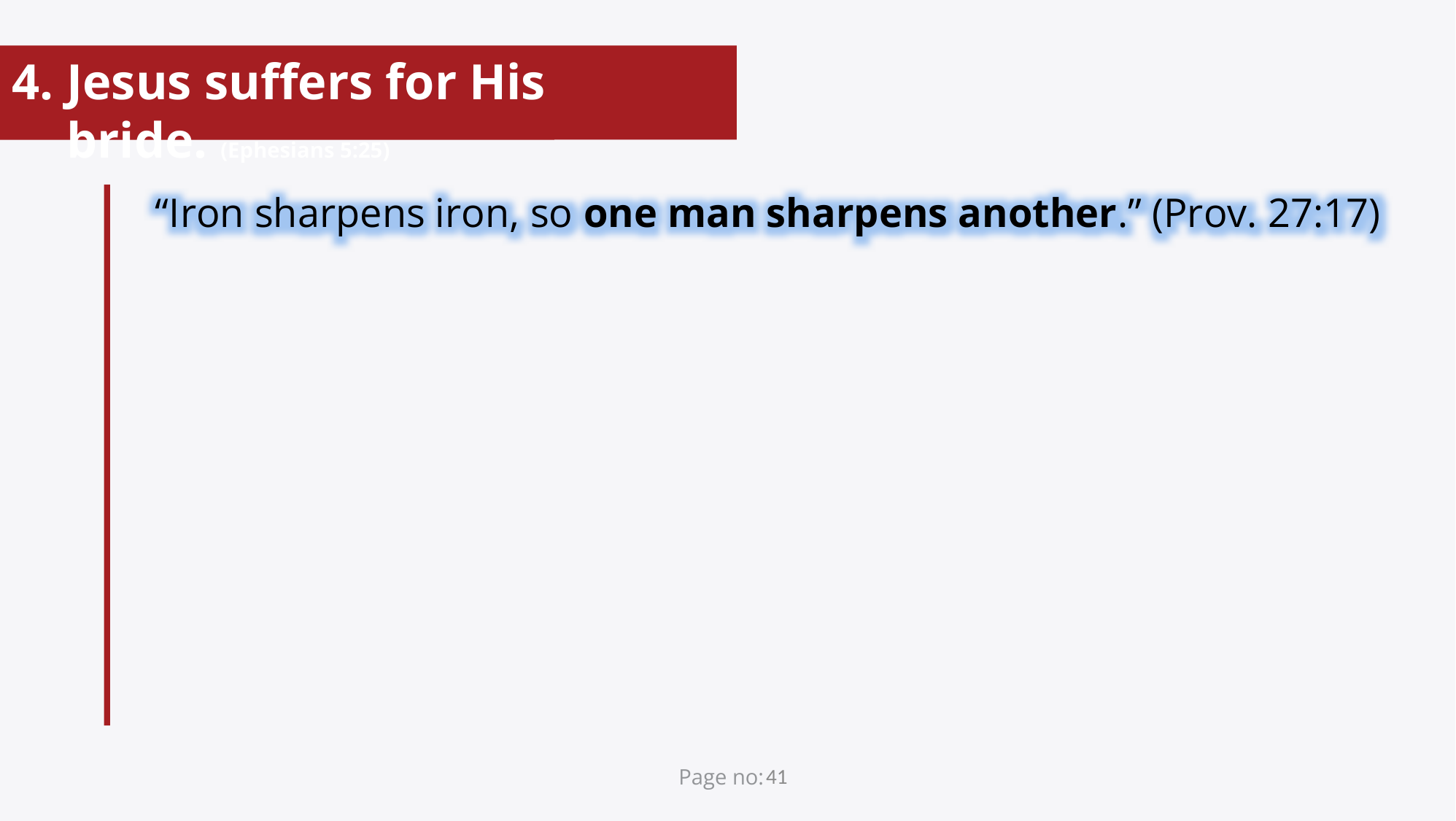

Jesus suffers for His bride. (Ephesians 5:25)

“Iron sharpens iron, so one man sharpens another.” (Prov. 27:17)